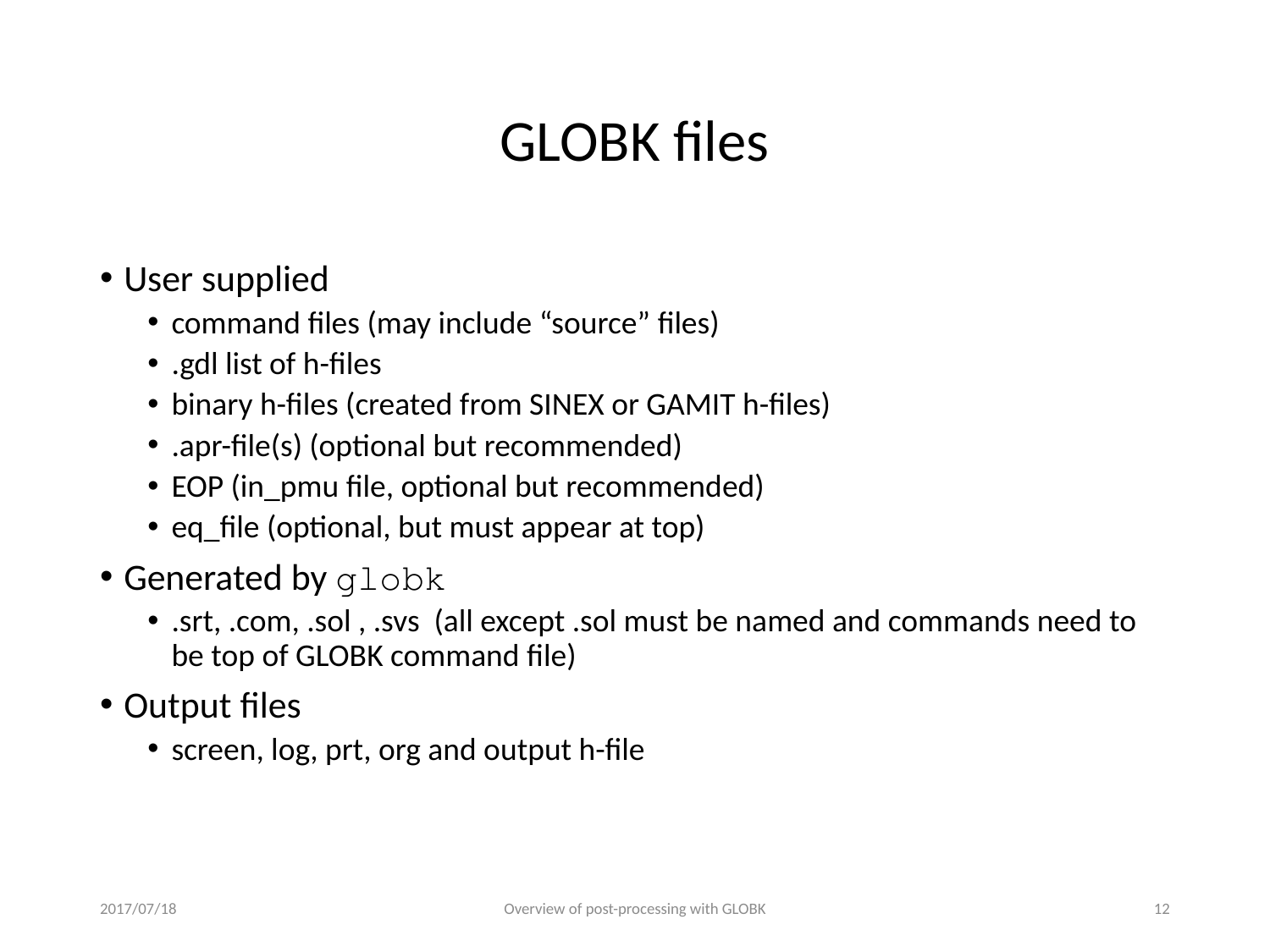

# GLOBK files
User supplied
command files (may include “source” files)‏
.gdl list of h-files
binary h-files (created from SINEX or GAMIT h-files)‏
.apr-file(s) (optional but recommended)‏
EOP (in_pmu file, optional but recommended)‏
eq_file (optional, but must appear at top)‏
Generated by globk
.srt, .com, .sol , .svs  (all except .sol must be named and commands need to be top of GLOBK command file)‏
Output files
screen, log, prt, org and output h-file

2017/07/18
Overview of post-processing with GLOBK
12